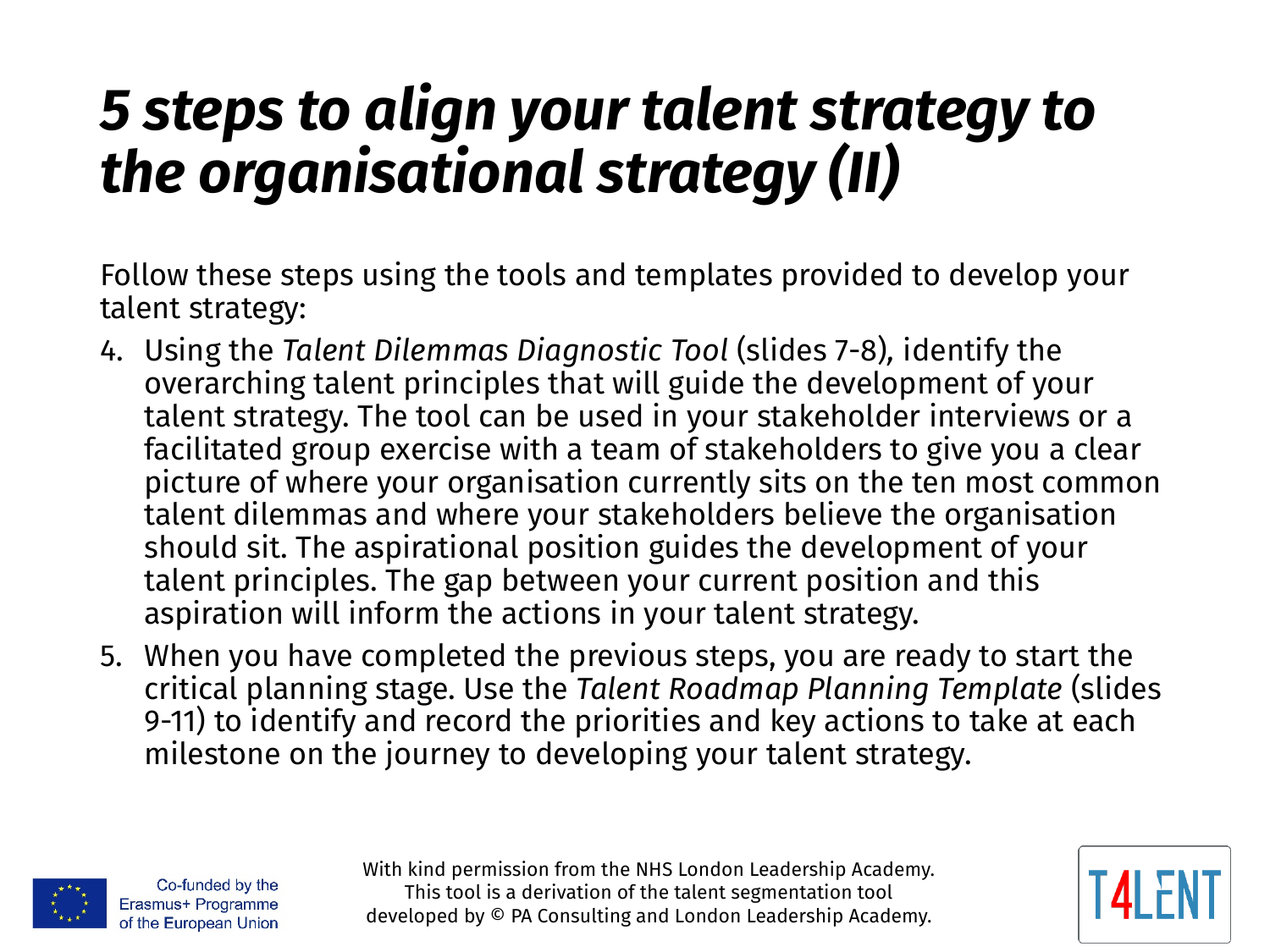

# 5 steps to align your talent strategy to the organisational strategy (II)
Follow these steps using the tools and templates provided to develop your talent strategy:
Using the Talent Dilemmas Diagnostic Tool (slides 7-8), identify the overarching talent principles that will guide the development of your talent strategy. The tool can be used in your stakeholder interviews or a facilitated group exercise with a team of stakeholders to give you a clear picture of where your organisation currently sits on the ten most common talent dilemmas and where your stakeholders believe the organisation should sit. The aspirational position guides the development of your talent principles. The gap between your current position and this aspiration will inform the actions in your talent strategy.
When you have completed the previous steps, you are ready to start the critical planning stage. Use the Talent Roadmap Planning Template (slides 9-11) to identify and record the priorities and key actions to take at each milestone on the journey to developing your talent strategy.

With kind permission from the NHS London Leadership Academy. This tool is a derivation of the talent segmentation tool developed by © PA Consulting and London Leadership Academy.